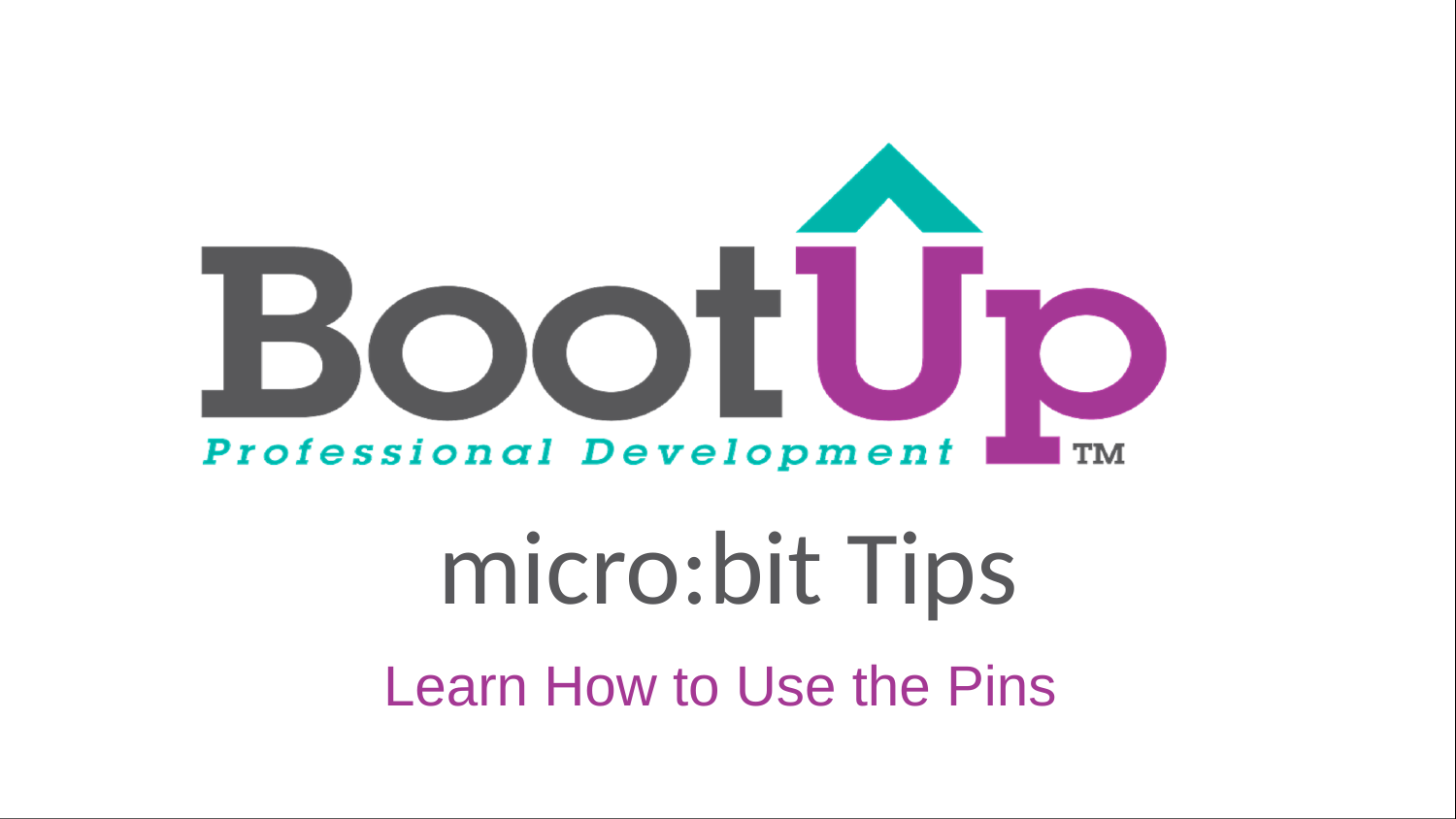

# micro:bit Tips
Learn How to Use the Pins